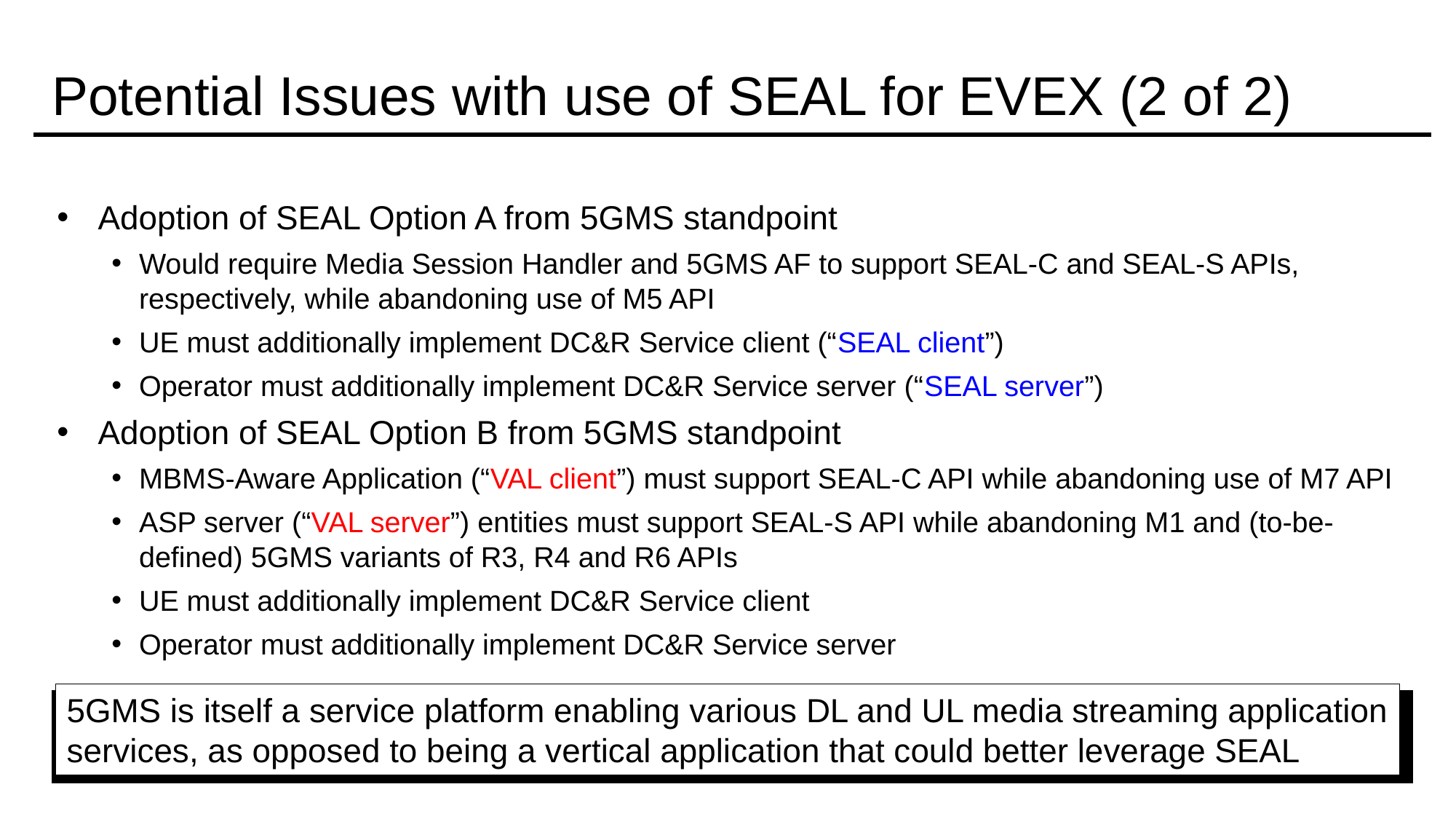

Potential Issues with use of SEAL for EVEX (2 of 2)
Adoption of SEAL Option A from 5GMS standpoint
Would require Media Session Handler and 5GMS AF to support SEAL-C and SEAL-S APIs, respectively, while abandoning use of M5 API
UE must additionally implement DC&R Service client (“SEAL client”)
Operator must additionally implement DC&R Service server (“SEAL server”)
Adoption of SEAL Option B from 5GMS standpoint
MBMS-Aware Application (“VAL client”) must support SEAL-C API while abandoning use of M7 API
ASP server (“VAL server”) entities must support SEAL-S API while abandoning M1 and (to-be-defined) 5GMS variants of R3, R4 and R6 APIs
UE must additionally implement DC&R Service client
Operator must additionally implement DC&R Service server
5GMS is itself a service platform enabling various DL and UL media streaming application
services, as opposed to being a vertical application that could better leverage SEAL